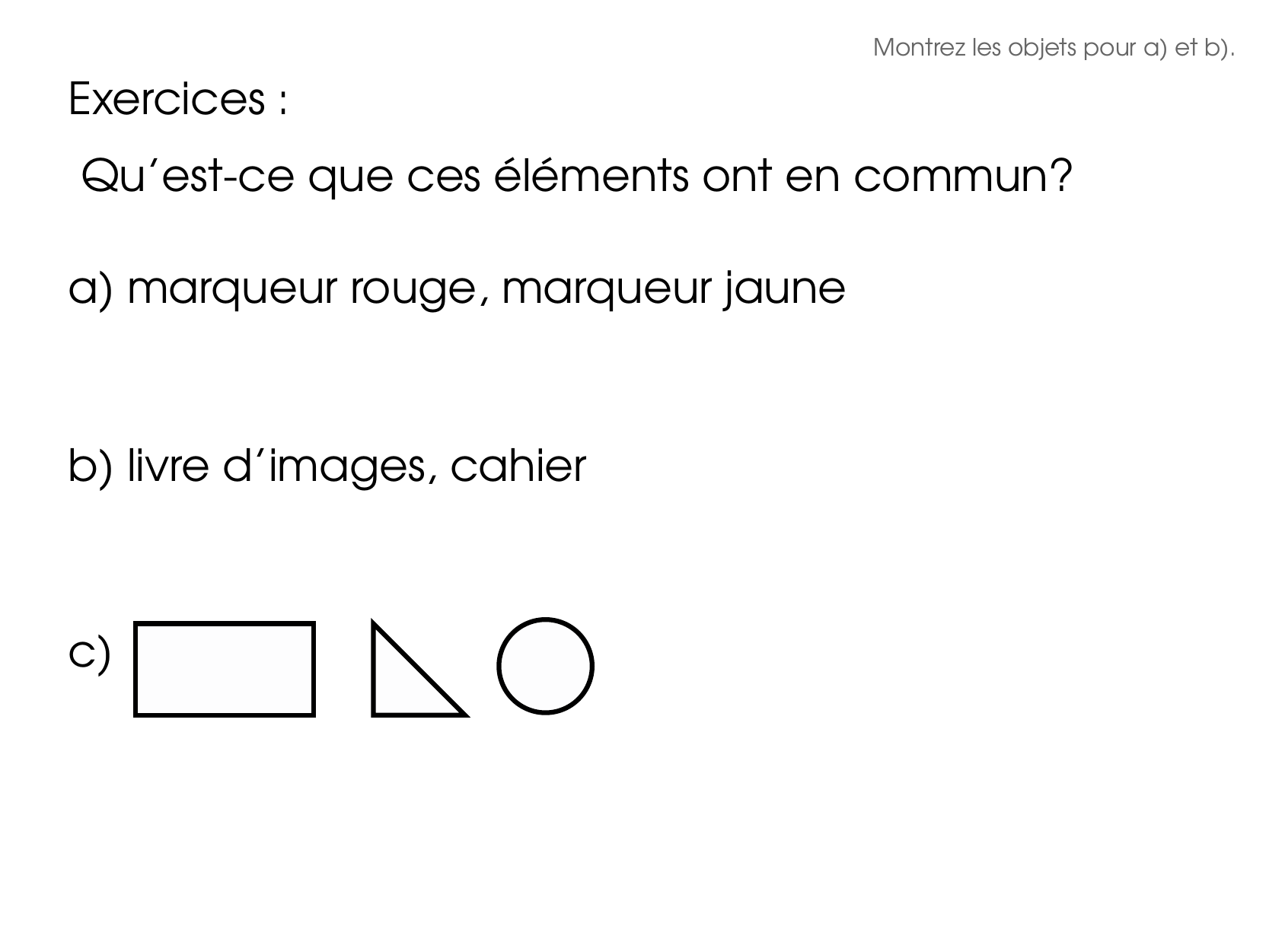

Montrez les objets pour a) et b).
Exercices :
 Qu’est-ce que ces éléments ont en commun?
a) marqueur rouge, marqueur jaune
b) livre d’images, cahier
c)